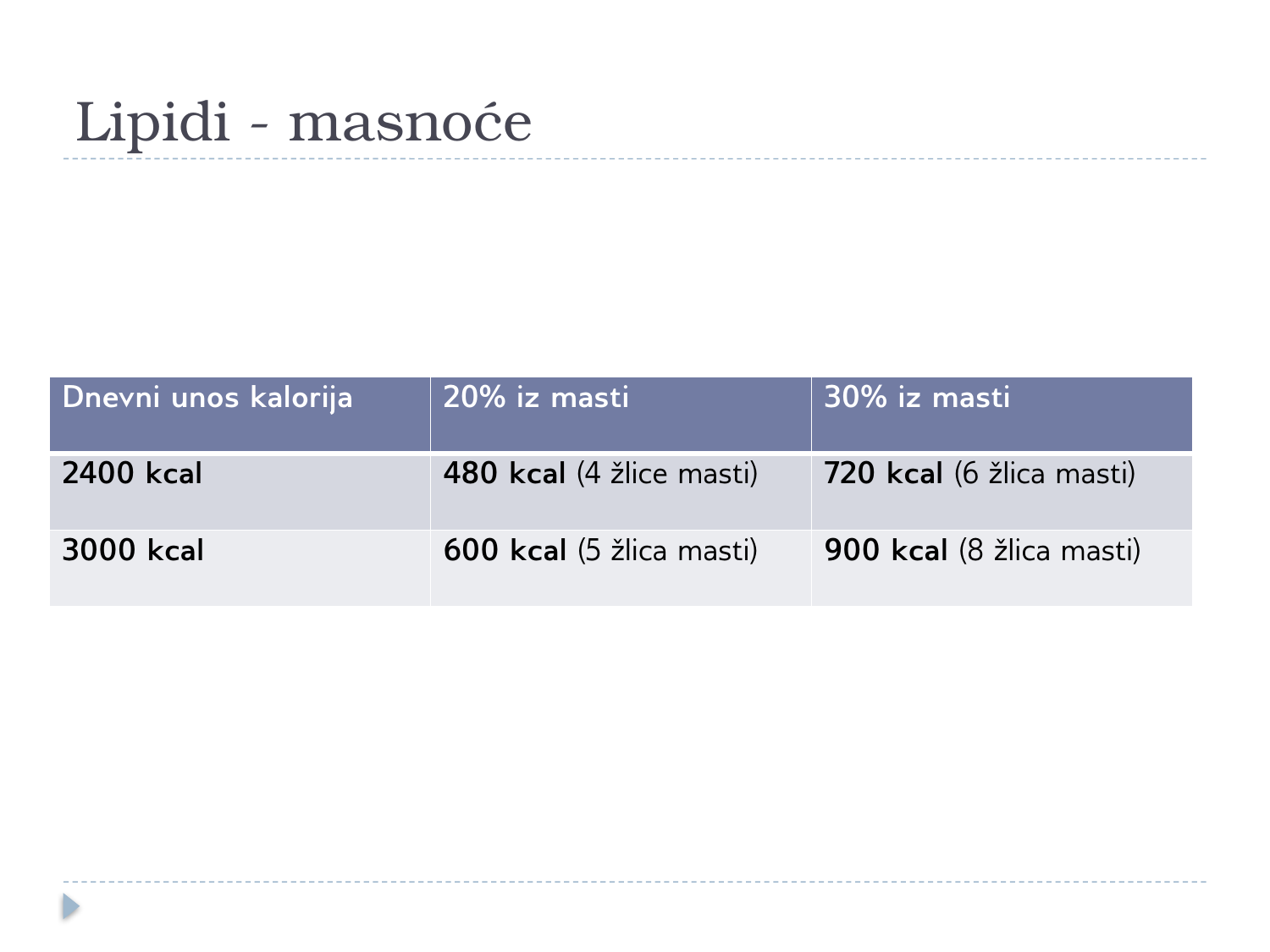

# Lipidi - masnoće

| Dnevni unos kalorija | 20% iz masti | 30% iz masti |
| --- | --- | --- |
| 2400 kcal | 480 kcal (4 žlice masti) | 720 kcal (6 žlica masti) |
| 3000 kcal | 600 kcal (5 žlica masti) | 900 kcal (8 žlica masti) |